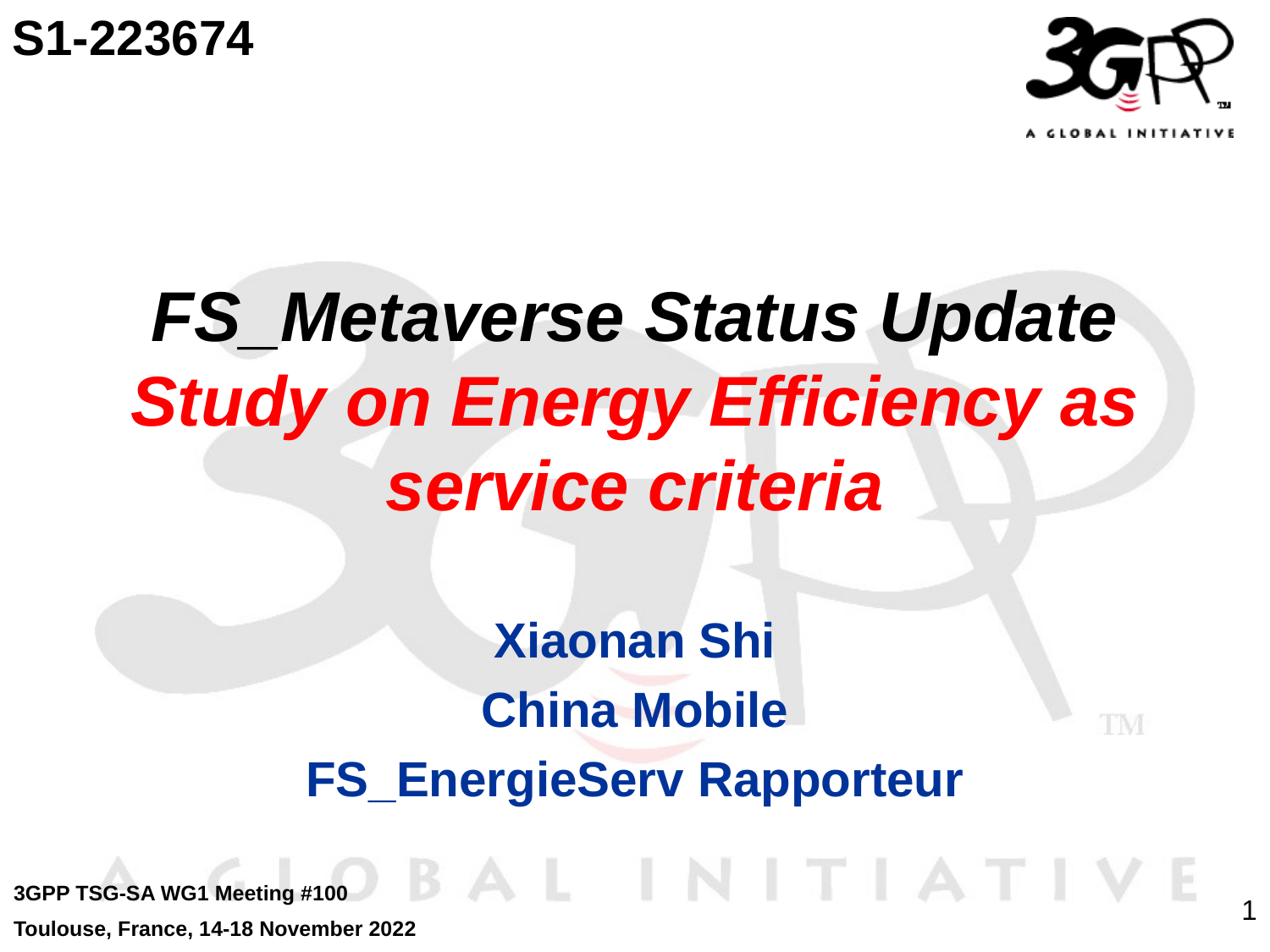

S1-223674
# FS_Metaverse Status Update Study on Energy Efficiency as service criteria
Xiaonan Shi
China Mobile
FS_EnergieServ Rapporteur
3GPP TSG-SA WG1 Meeting #100
Toulouse, France, 14-18 November 2022
1